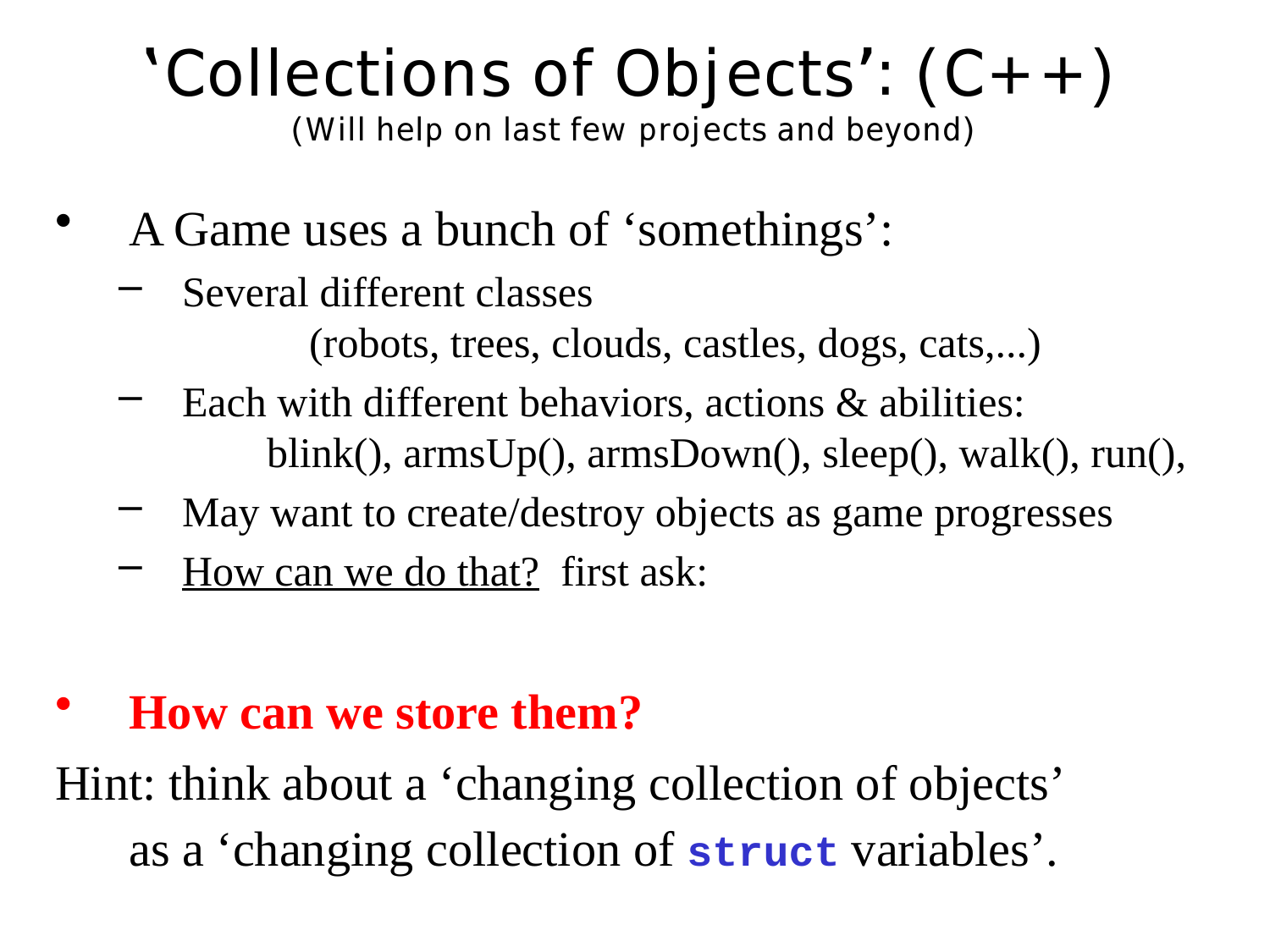

# ‘Collections of Objects’: (C++) (Will help on last few projects and beyond)
A Game uses a bunch of ‘somethings’:
Several different classes
	(robots, trees, clouds, castles, dogs, cats,...)
Each with different behaviors, actions & abilities:
        blink(), armsUp(), armsDown(), sleep(), walk(), run(),
May want to create/destroy objects as game progresses
How can we do that?  first ask:

How can we store them?
Hint: think about a ‘changing collection of objects’
as a ‘changing collection of struct variables’.